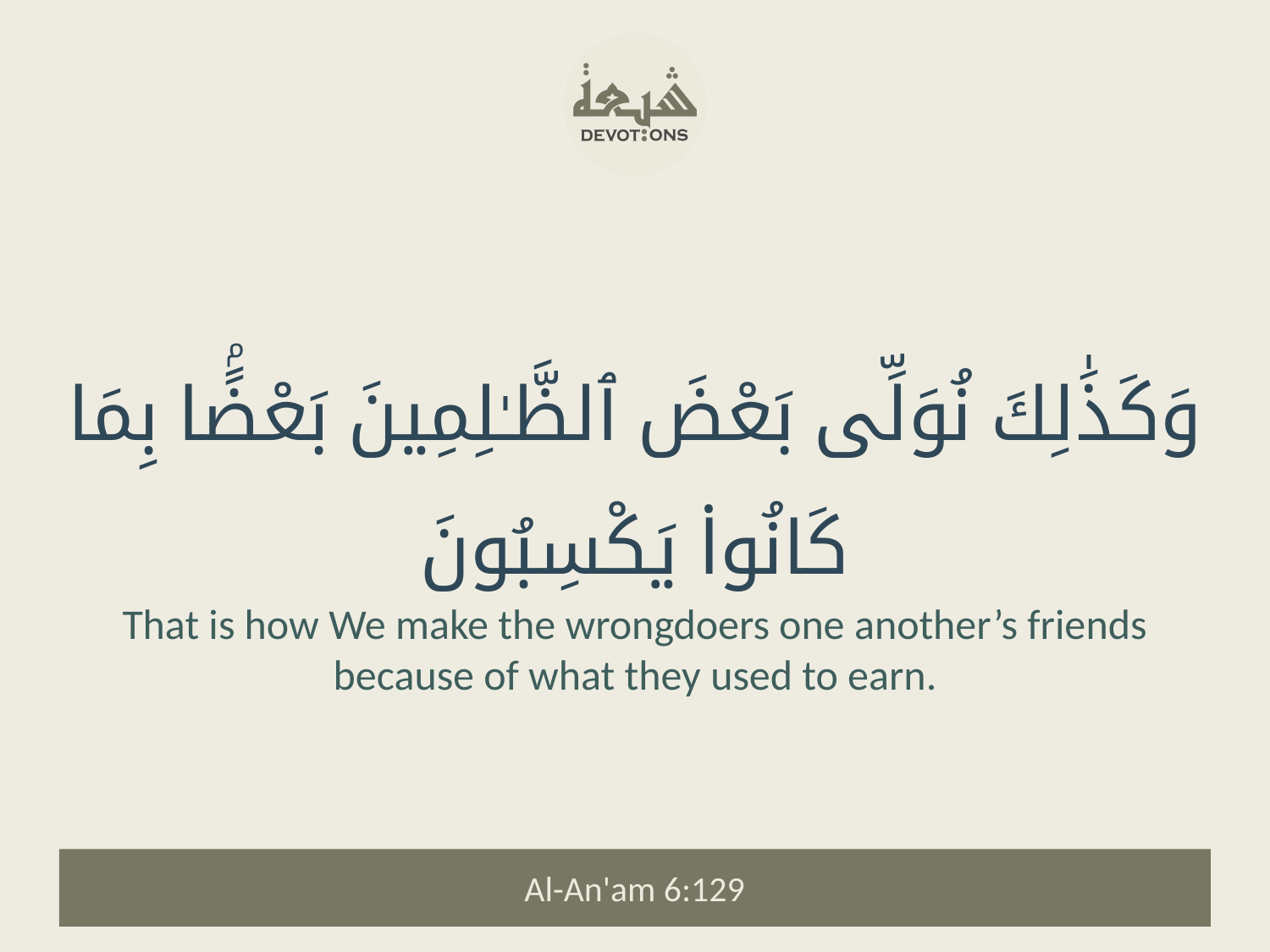

وَكَذَٰلِكَ نُوَلِّى بَعْضَ ٱلظَّـٰلِمِينَ بَعْضًۢا بِمَا كَانُوا۟ يَكْسِبُونَ
That is how We make the wrongdoers one another’s friends because of what they used to earn.
Al-An'am 6:129